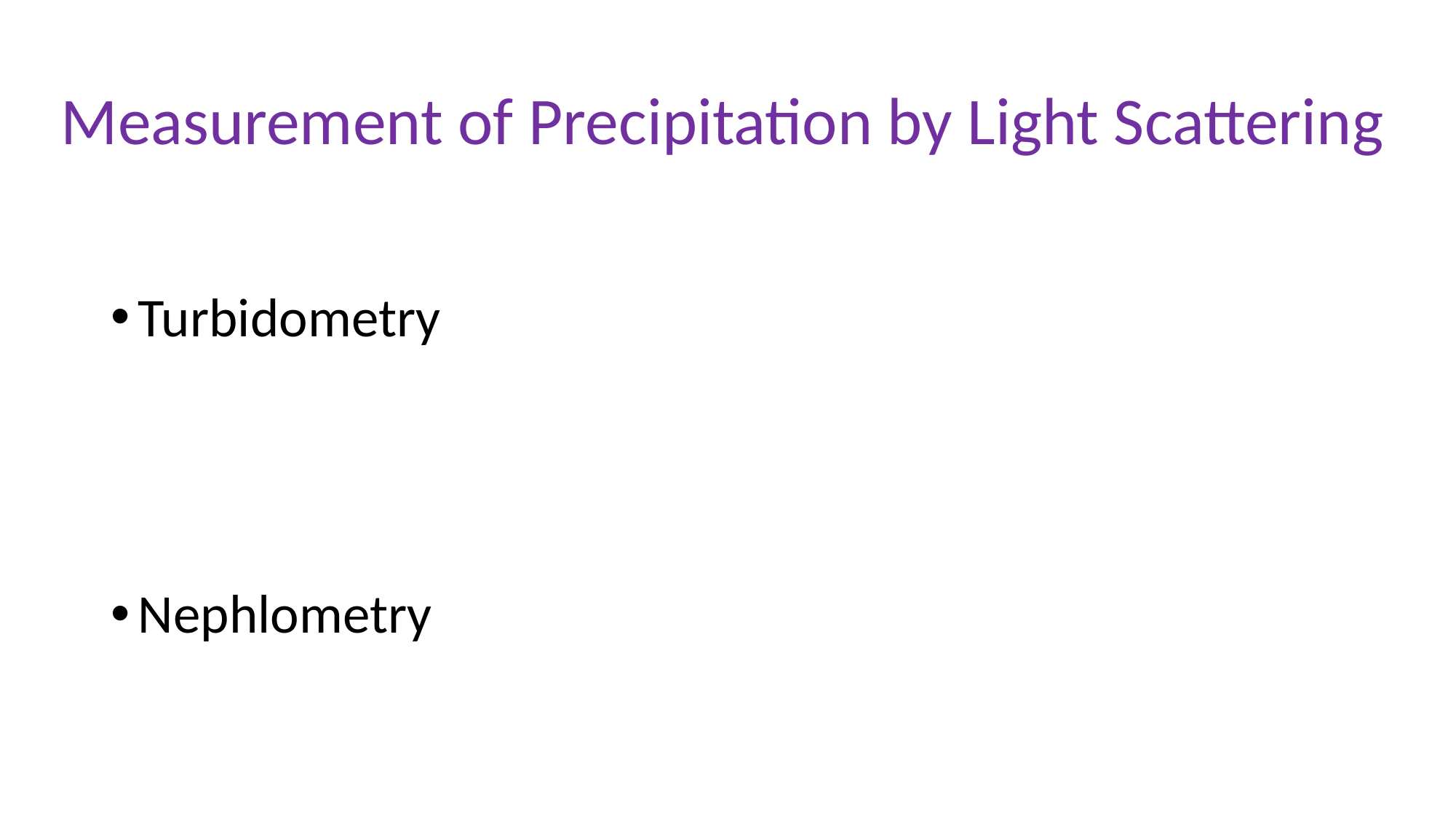

# Measurement of Precipitation by Light Scattering

Turbidometry

Nephlometry